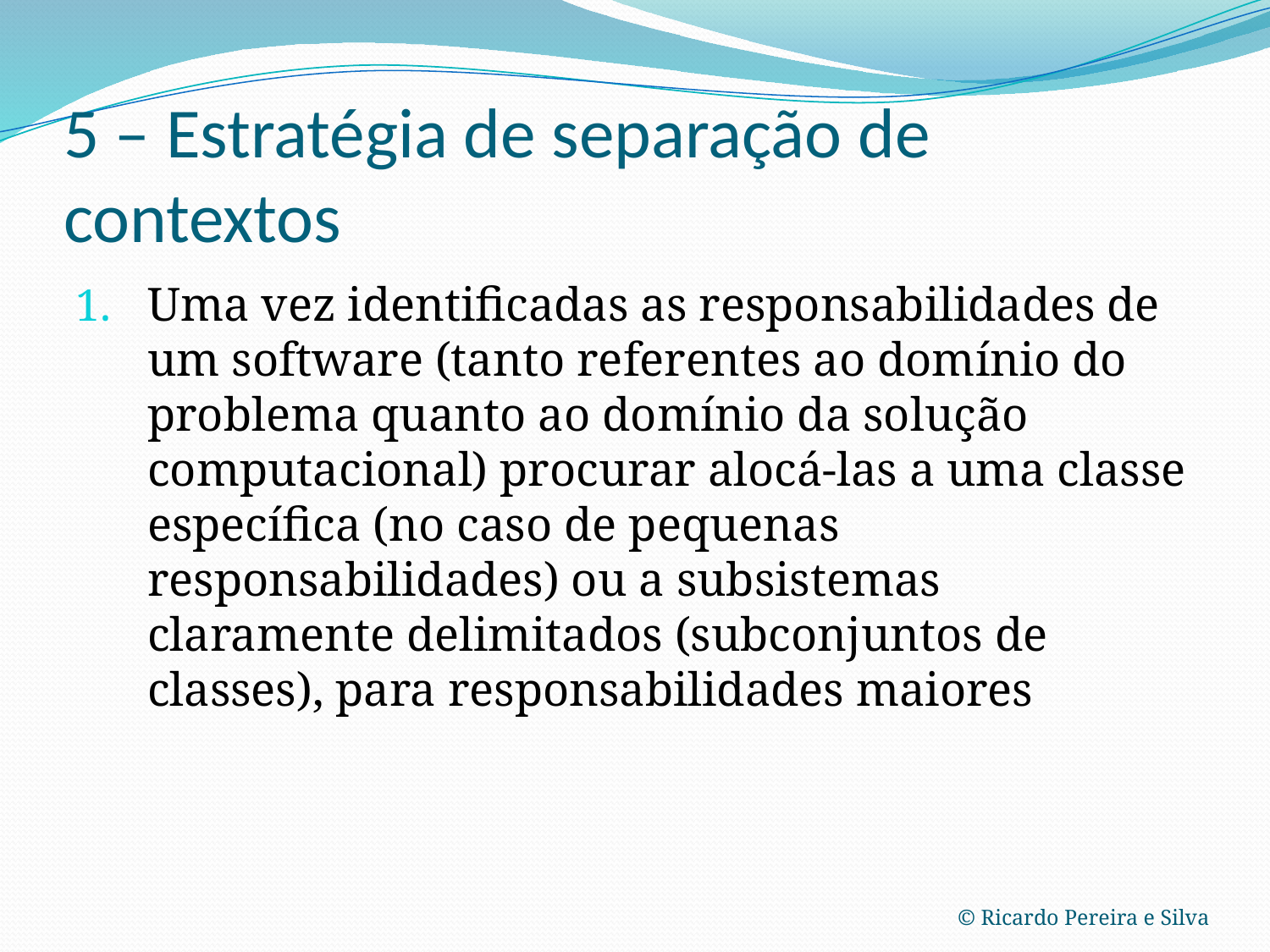

# 5 – Estratégia de separação de contextos
Uma vez identificadas as responsabilidades de um software (tanto referentes ao domínio do problema quanto ao domínio da solução computacional) procurar alocá-las a uma classe específica (no caso de pequenas responsabilidades) ou a subsistemas claramente delimitados (subconjuntos de classes), para responsabilidades maiores
© Ricardo Pereira e Silva